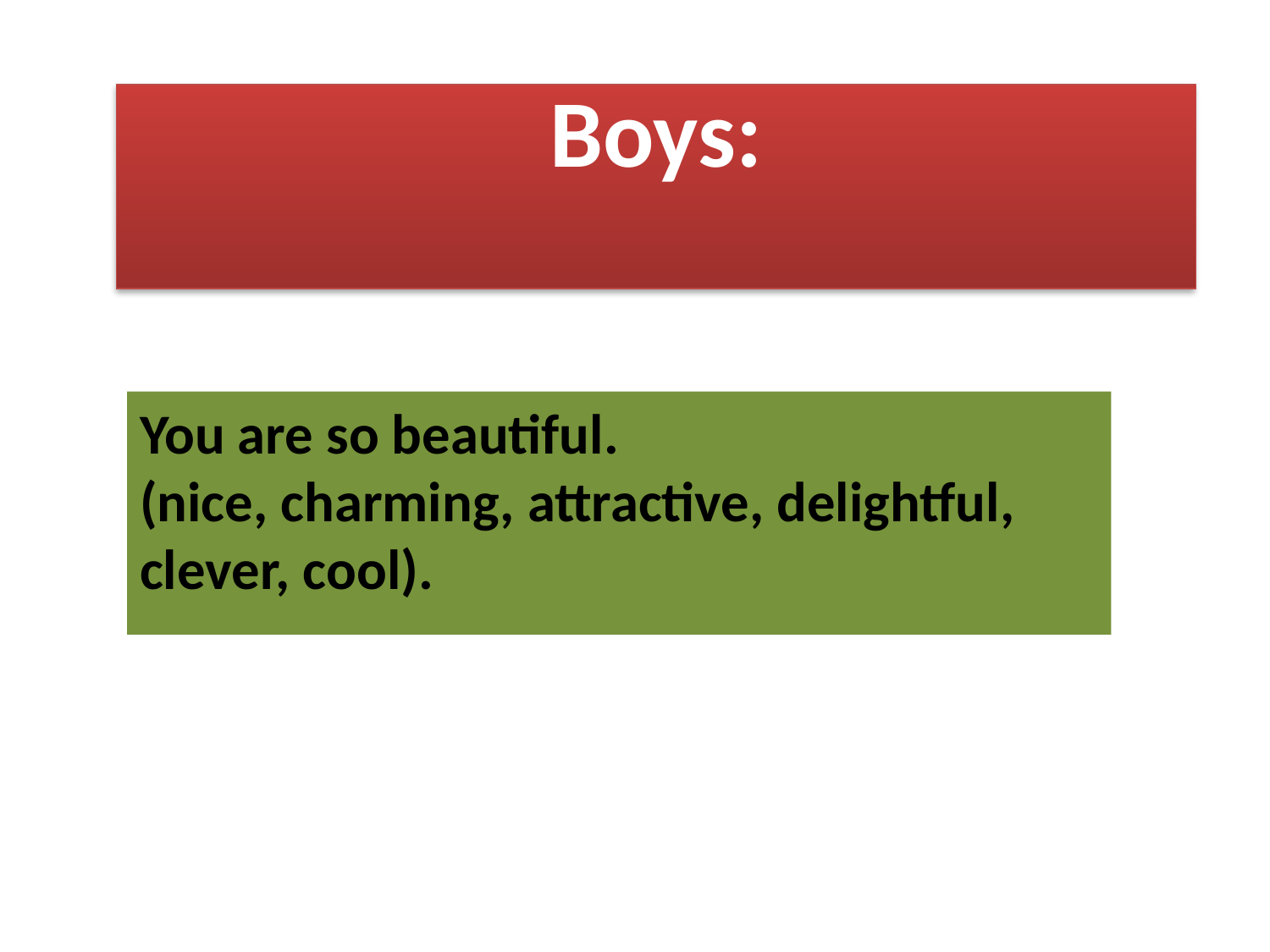

# Boys:
You are so beautiful.
(nice, charming, attractive, delightful, clever, cool).